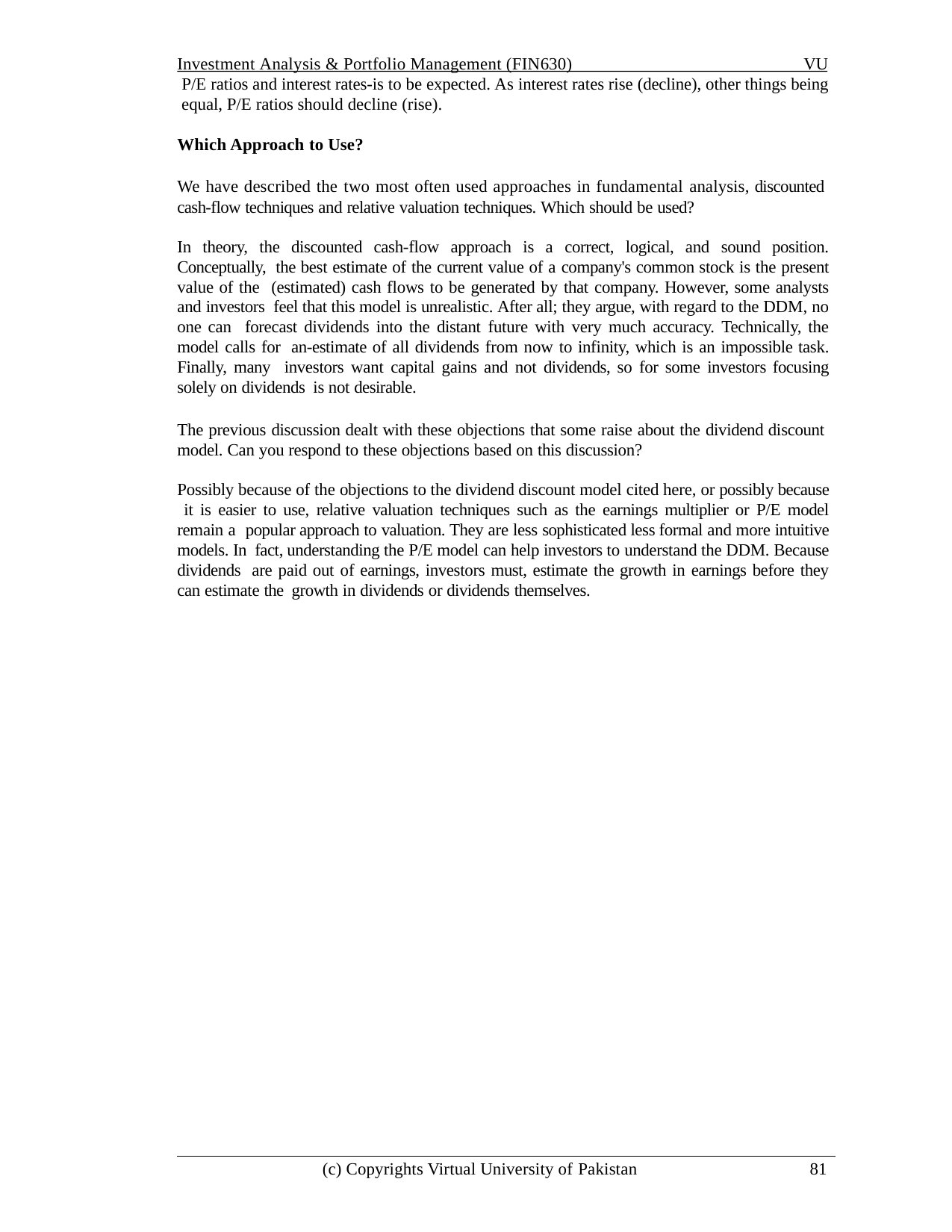

Investment Analysis & Portfolio Management (FIN630)	VU  P/E ratios and interest rates-is to be expected. As interest rates rise (decline), other things being  equal, P/E ratios should decline (rise).

Which Approach to Use?

We have described the two most often used approaches in fundamental analysis, discounted  cash-flow techniques and relative valuation techniques. Which should be used?

In theory, the discounted cash-flow approach is a correct, logical, and sound position. Conceptually,  the best estimate of the current value of a company's common stock is the present value of the  (estimated) cash flows to be generated by that company. However, some analysts and investors  feel that this model is unrealistic. After all; they argue, with regard to the DDM, no one can  forecast dividends into the distant future with very much accuracy. Technically, the model calls for  an-estimate of all dividends from now to infinity, which is an impossible task. Finally, many  investors want capital gains and not dividends, so for some investors focusing solely on dividends  is not desirable.

The previous discussion dealt with these objections that some raise about the dividend discount  model. Can you respond to these objections based on this discussion?

Possibly because of the objections to the dividend discount model cited here, or possibly because  it is easier to use, relative valuation techniques such as the earnings multiplier or P/E model remain a  popular approach to valuation. They are less sophisticated less formal and more intuitive models. In  fact, understanding the P/E model can help investors to understand the DDM. Because dividends  are paid out of earnings, investors must, estimate the growth in earnings before they can estimate the  growth in dividends or dividends themselves.

(c) Copyrights Virtual University of Pakistan
81